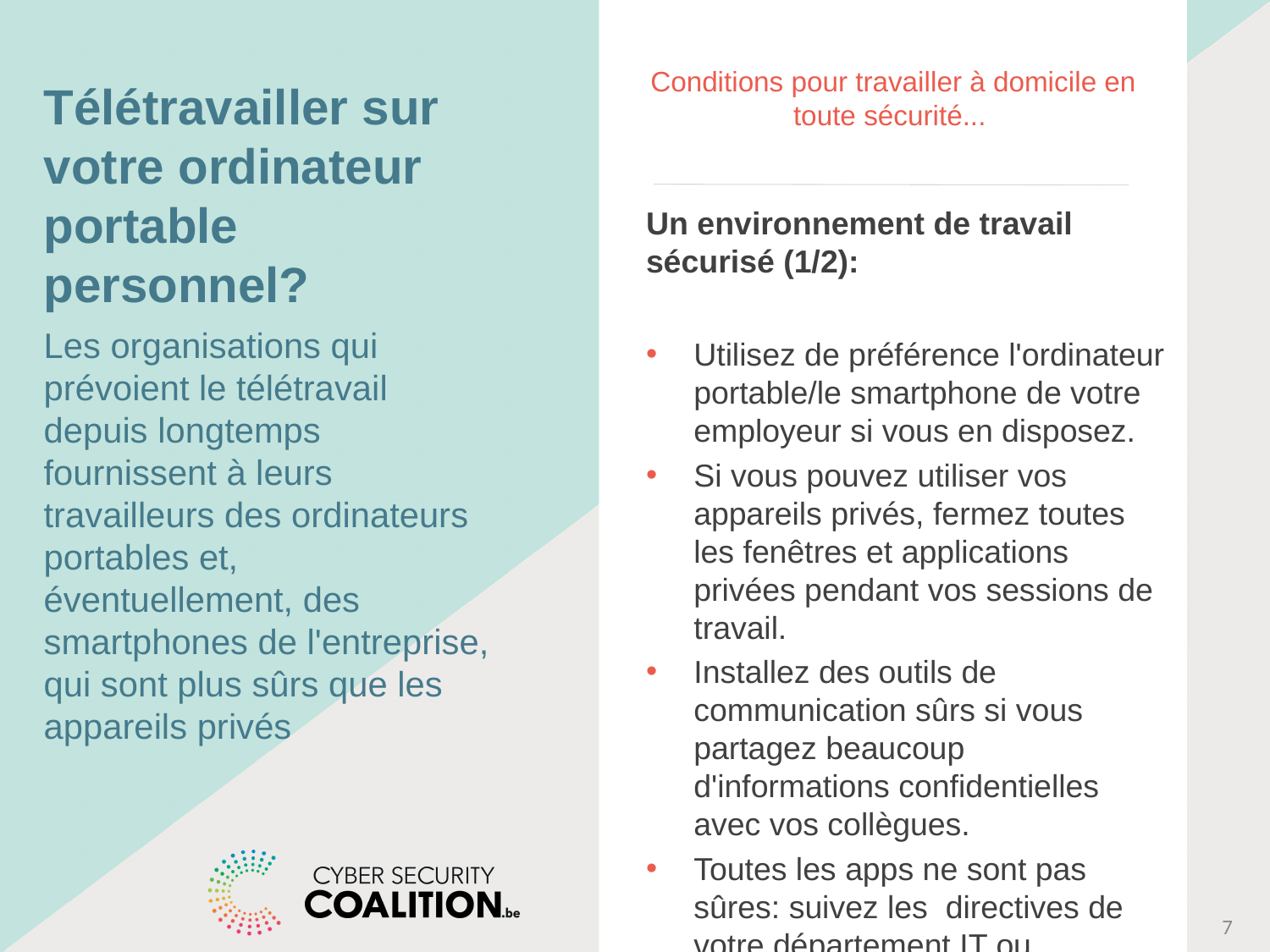

# Conditions pour travailler à domicile en toute sécurité...
Télétravailler sur votre ordinateur portable personnel?
Les organisations qui prévoient le télétravail depuis longtemps fournissent à leurs travailleurs des ordinateurs portables et, éventuellement, des smartphones de l'entreprise, qui sont plus sûrs que les appareils privés
Un environnement de travail sécurisé (1/2):
Utilisez de préférence l'ordinateur portable/le smartphone de votre employeur si vous en disposez.
Si vous pouvez utiliser vos appareils privés, fermez toutes les fenêtres et applications privées pendant vos sessions de travail.
Installez des outils de communication sûrs si vous partagez beaucoup d'informations confidentielles avec vos collègues.
Toutes les apps ne sont pas sûres: suivez les  directives de votre département IT ou demandez conseil à votre fournisseur IT
7